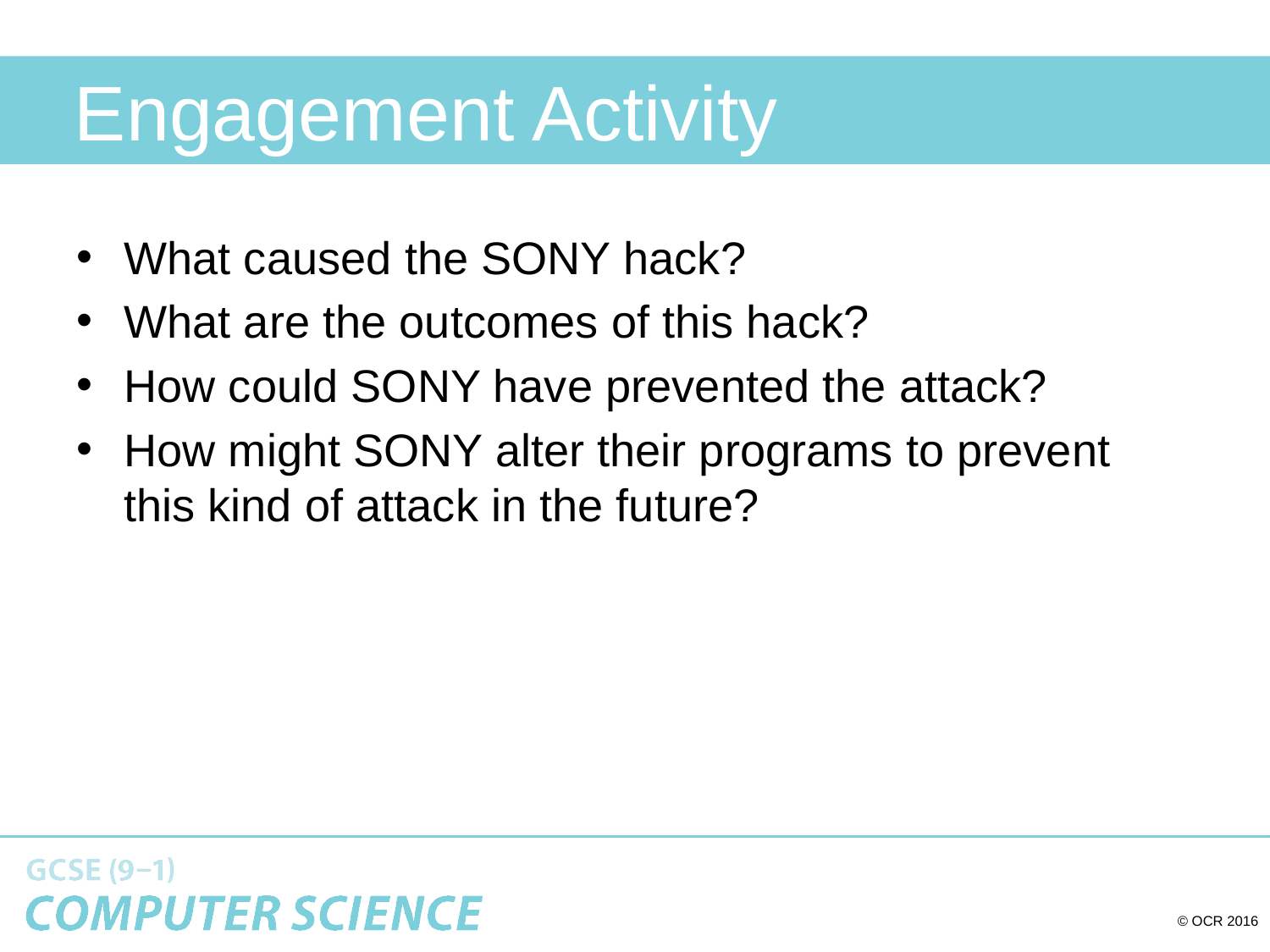

# Engagement Activity
What caused the SONY hack?
What are the outcomes of this hack?
How could SONY have prevented the attack?
How might SONY alter their programs to prevent this kind of attack in the future?